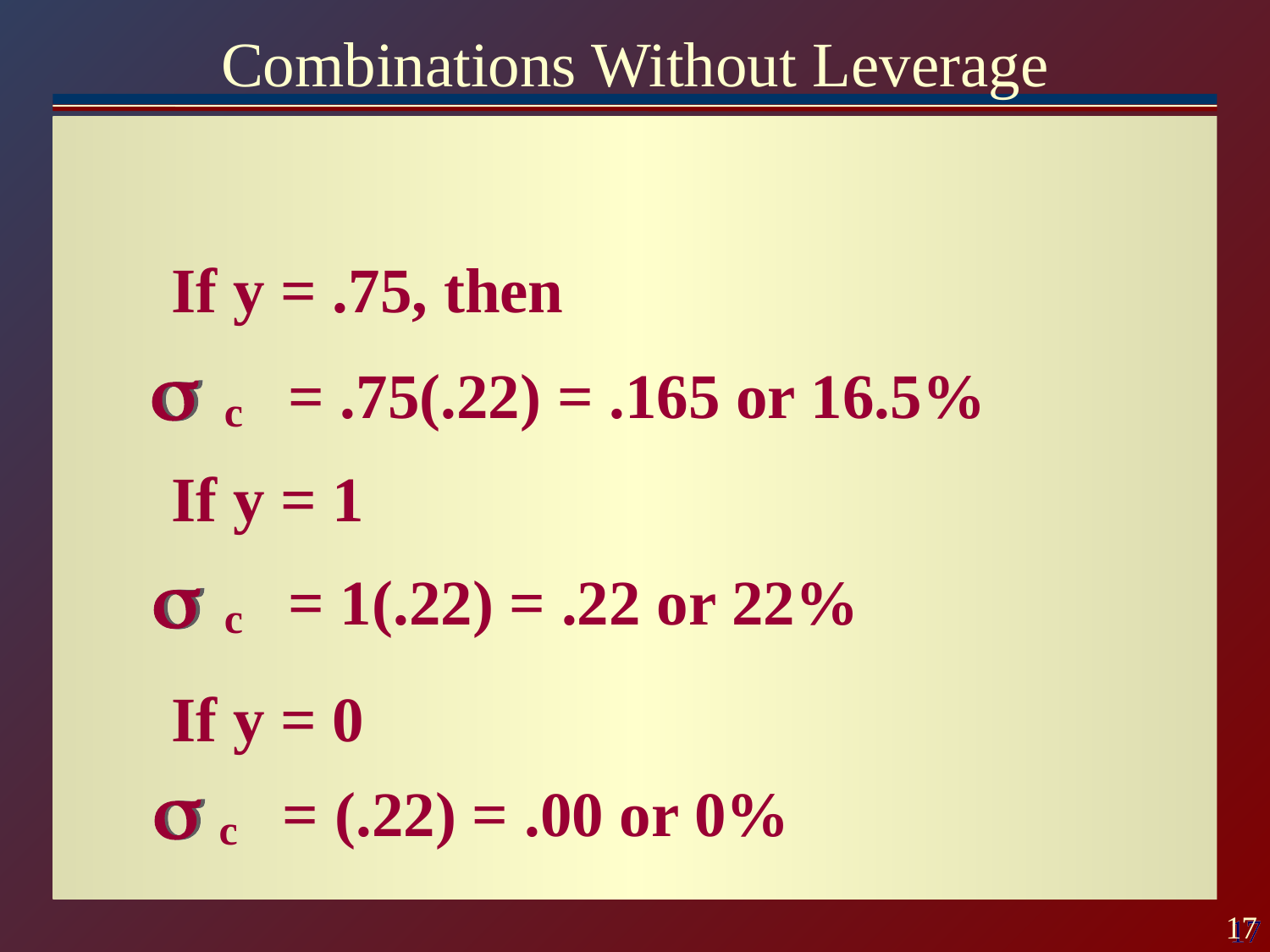

# Combinations Without Leverage
If y = .75, then
= .75(.22) = .165 or 16.5%
c
If y = 1
= 1(.22) = .22 or 22%
c
If y = 0
= (.22) = .00 or 0%
c
σ
σ
σ